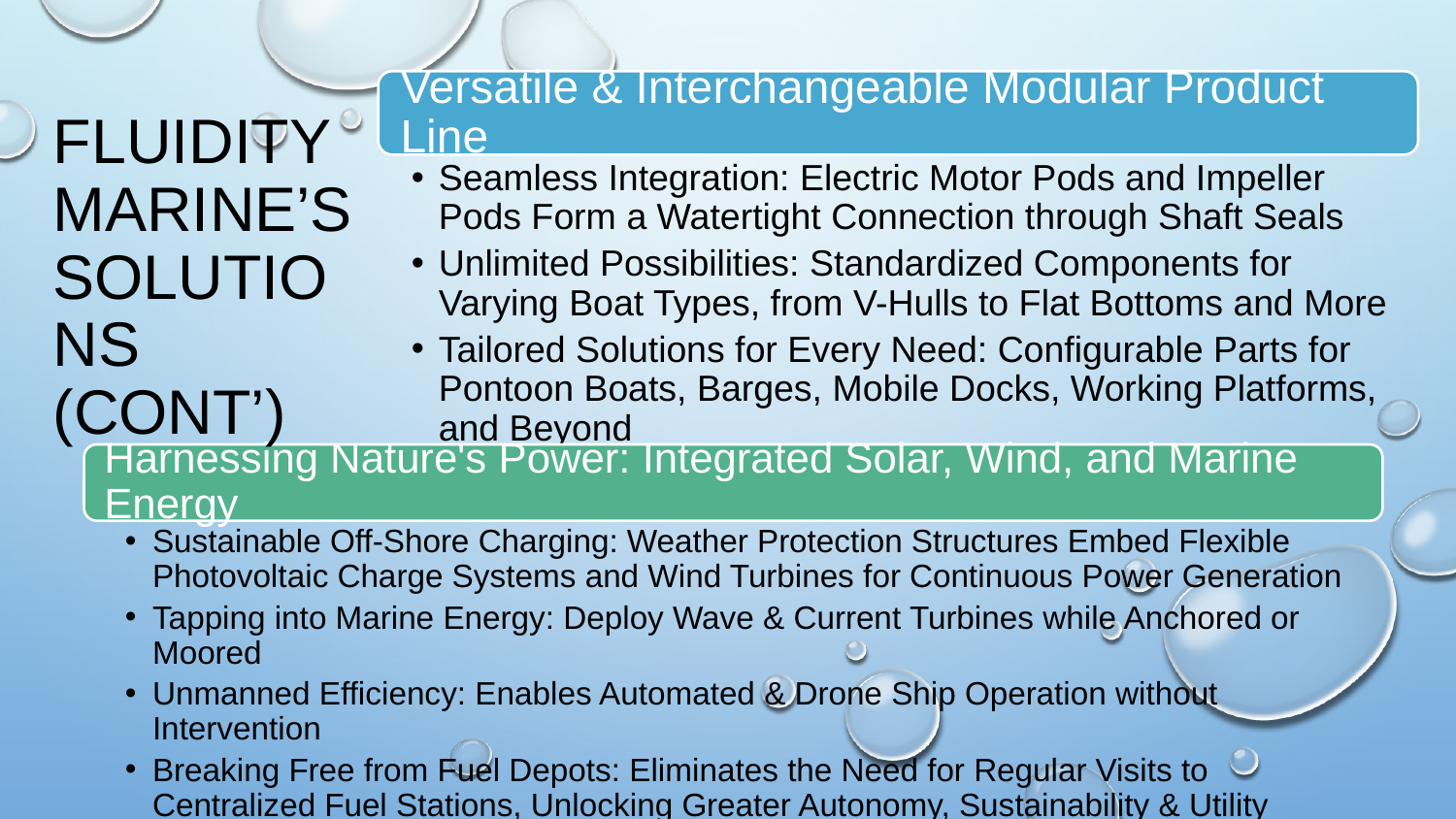

# Fluidity Marine’s Solutions (cont’)
Versatile & Interchangeable Modular Product Line
Seamless Integration: Electric Motor Pods and Impeller Pods Form a Watertight Connection through Shaft Seals
Unlimited Possibilities: Standardized Components for Varying Boat Types, from V-Hulls to Flat Bottoms and More
Tailored Solutions for Every Need: Configurable Parts for Pontoon Boats, Barges, Mobile Docks, Working Platforms, and Beyond
Harnessing Nature's Power: Integrated Solar, Wind, and Marine Energy
Sustainable Off-Shore Charging: Weather Protection Structures Embed Flexible Photovoltaic Charge Systems and Wind Turbines for Continuous Power Generation
Tapping into Marine Energy: Deploy Wave & Current Turbines while Anchored or Moored
Unmanned Efficiency: Enables Automated & Drone Ship Operation without Intervention
Breaking Free from Fuel Depots: Eliminates the Need for Regular Visits to Centralized Fuel Stations, Unlocking Greater Autonomy, Sustainability & Utility